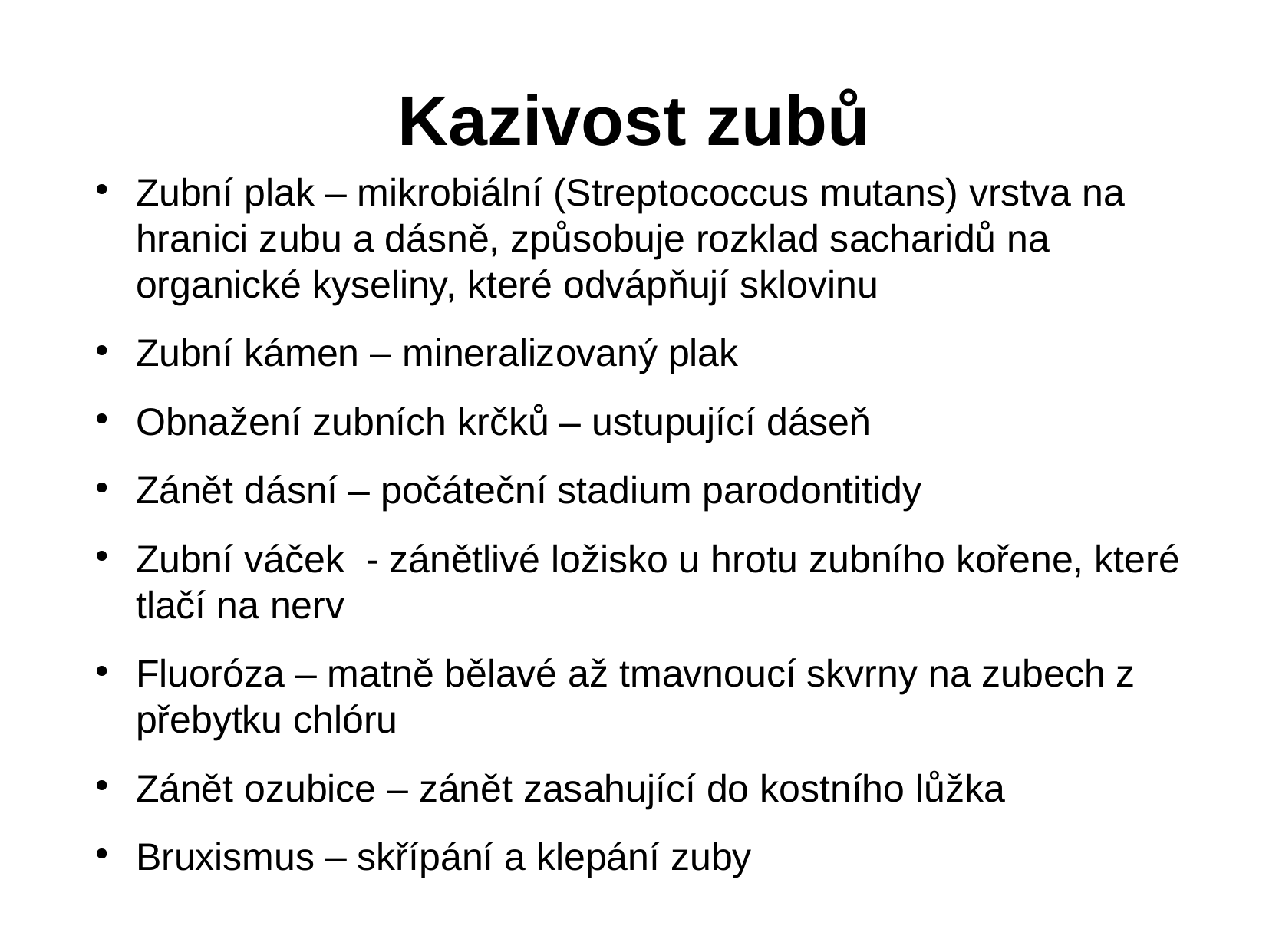

# Kazivost zubů
Zubní plak – mikrobiální (Streptococcus mutans) vrstva na hranici zubu a dásně, způsobuje rozklad sacharidů na organické kyseliny, které odvápňují sklovinu
Zubní kámen – mineralizovaný plak
Obnažení zubních krčků – ustupující dáseň
Zánět dásní – počáteční stadium parodontitidy
Zubní váček  - zánětlivé ložisko u hrotu zubního kořene, které tlačí na nerv
Fluoróza – matně bělavé až tmavnoucí skvrny na zubech z přebytku chlóru
Zánět ozubice – zánět zasahující do kostního lůžka
Bruxismus – skřípání a klepání zuby